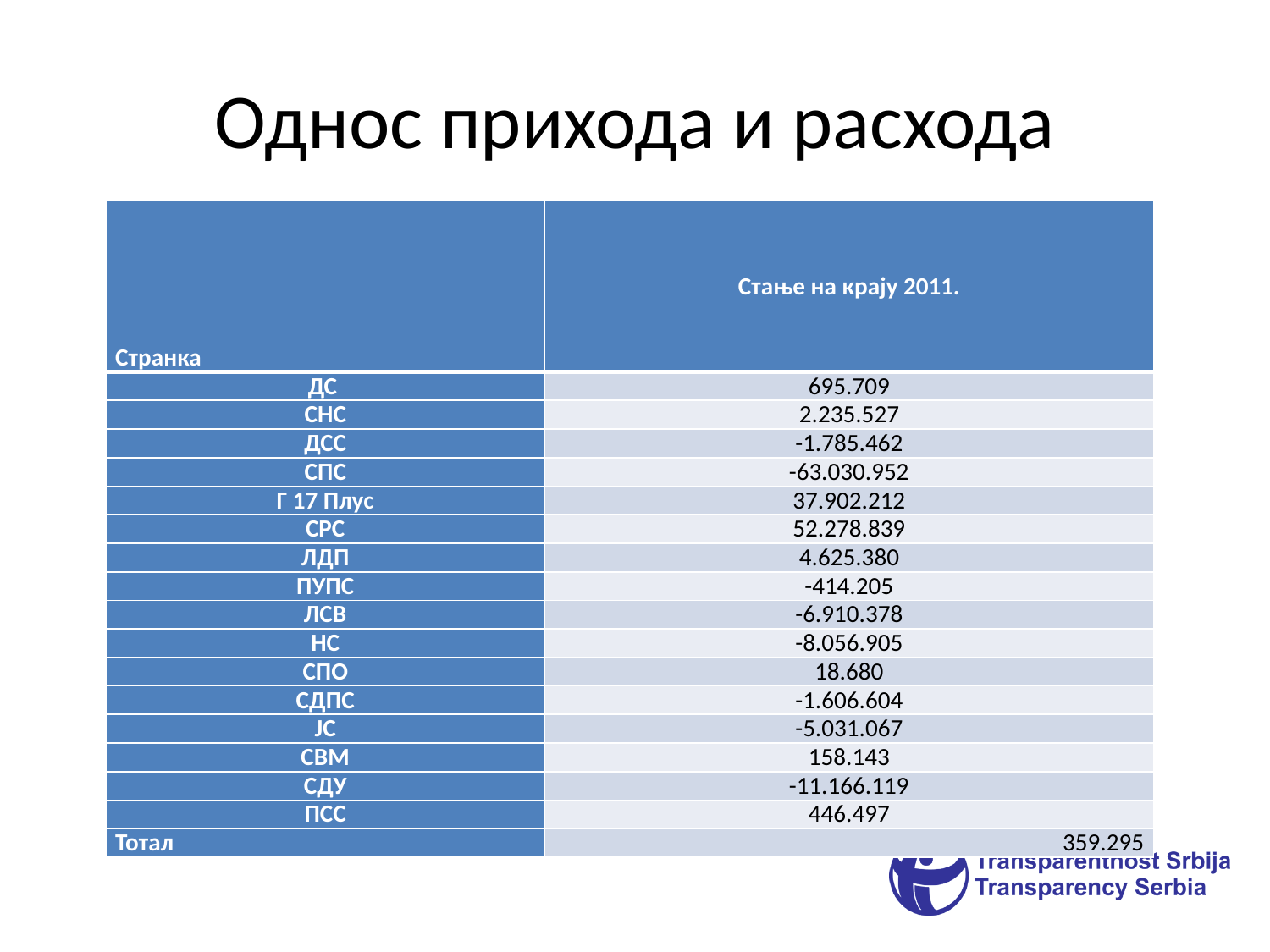

# Однос прихода и расхода
| Странка | Стање на крају 2011. |
| --- | --- |
| ДС | 695.709 |
| СНС | 2.235.527 |
| ДСС | -1.785.462 |
| СПС | -63.030.952 |
| Г 17 Плус | 37.902.212 |
| СРС | 52.278.839 |
| ЛДП | 4.625.380 |
| ПУПС | -414.205 |
| ЛСВ | -6.910.378 |
| НС | -8.056.905 |
| СПО | 18.680 |
| СДПС | -1.606.604 |
| ЈС | -5.031.067 |
| СВМ | 158.143 |
| СДУ | -11.166.119 |
| ПСС | 446.497 |
| Тотал | 359.295 |